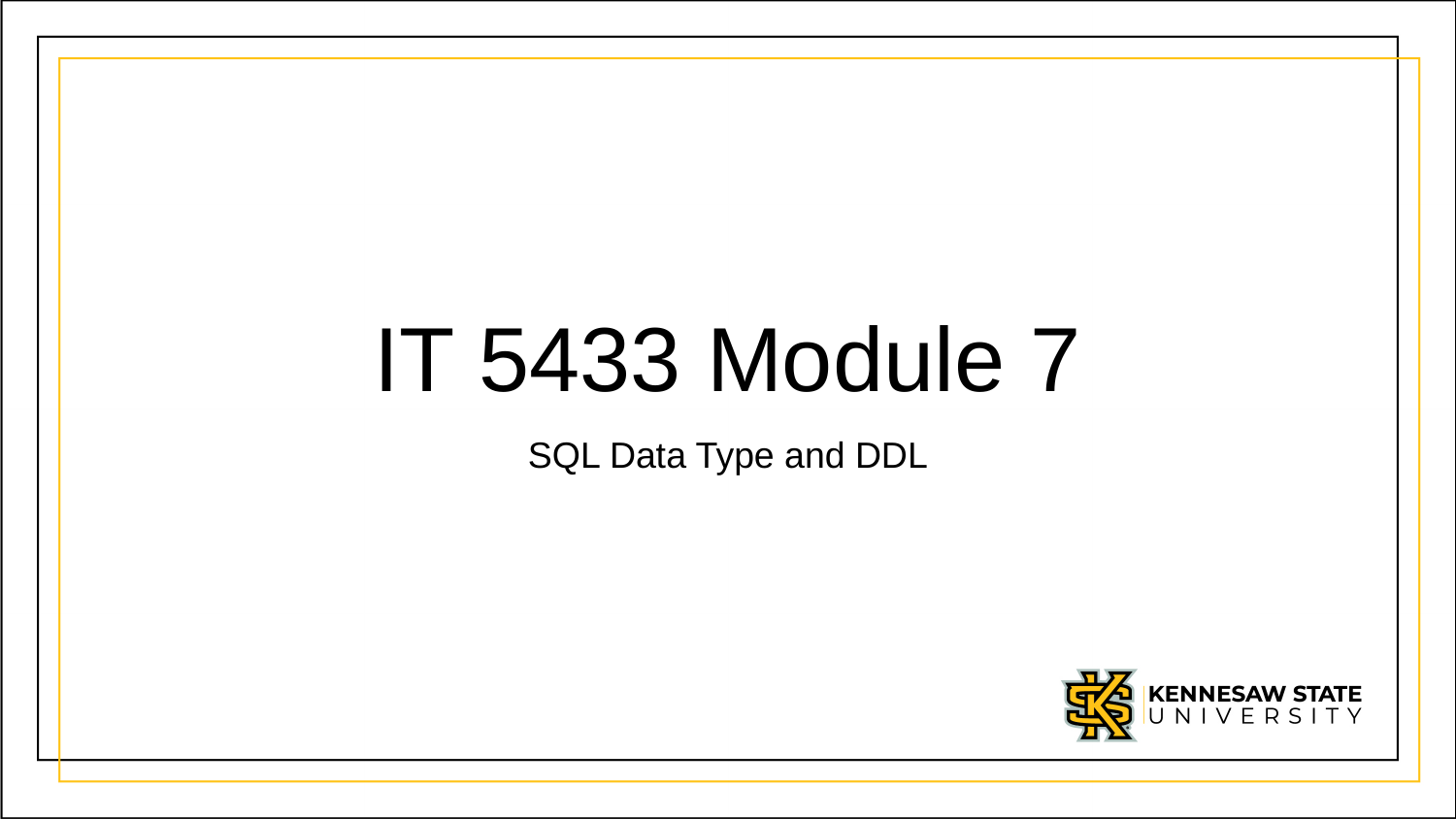

# IT 5433 Module 7
SQL Data Type and DDL